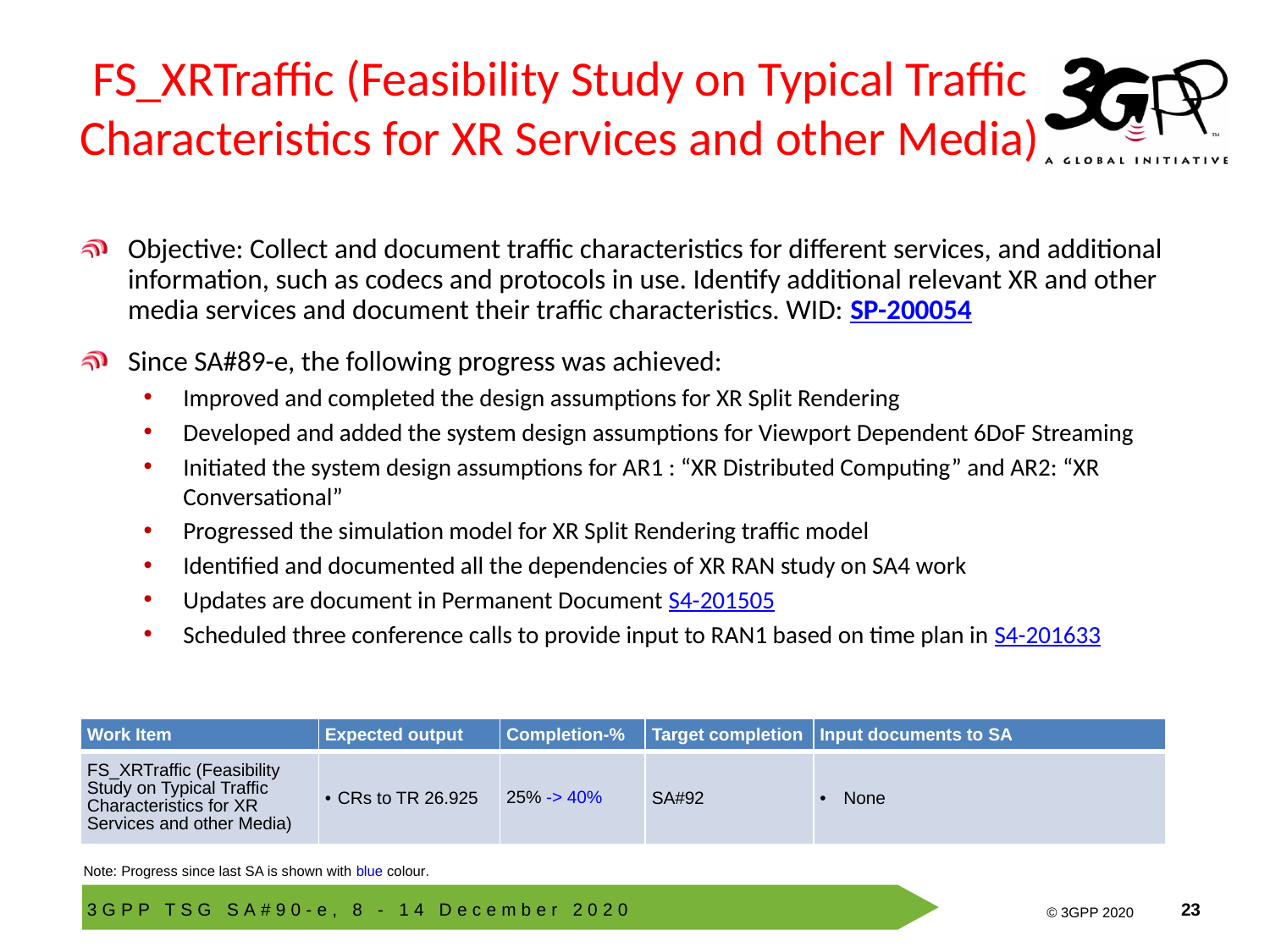

# FS_XRTraffic (Feasibility Study on Typical Traffic Characteristics for XR Services and other Media)
Objective: Collect and document traffic characteristics for different services, and additional information, such as codecs and protocols in use. Identify additional relevant XR and other media services and document their traffic characteristics. WID: SP-200054
Since SA#89-e, the following progress was achieved:
Improved and completed the design assumptions for XR Split Rendering
Developed and added the system design assumptions for Viewport Dependent 6DoF Streaming
Initiated the system design assumptions for AR1 : “XR Distributed Computing” and AR2: “XR Conversational”
Progressed the simulation model for XR Split Rendering traffic model
Identified and documented all the dependencies of XR RAN study on SA4 work
Updates are document in Permanent Document S4-201505
Scheduled three conference calls to provide input to RAN1 based on time plan in S4-201633

| Work Item | Expected output | Completion-% | Target completion | Input documents to SA |
| --- | --- | --- | --- | --- |
| FS\_XRTraffic (Feasibility Study on Typical Traffic Characteristics for XR Services and other Media) | CRs to TR 26.925 | 25% -> 40% | SA#92 | None |
Note: Progress since last SA is shown with blue colour.